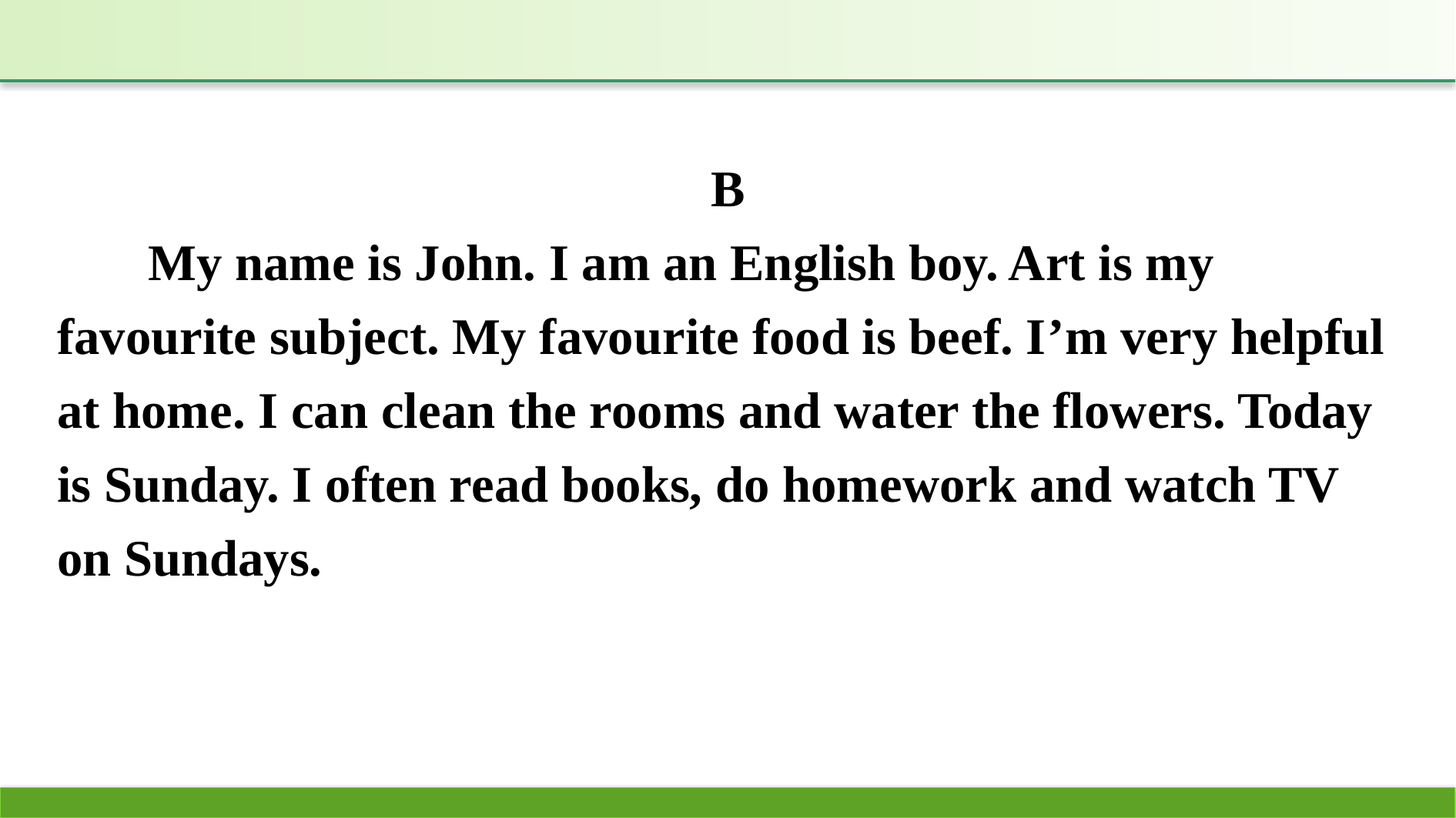

B
My name is John. I am an English boy. Art is my favourite subject. My favourite food is beef. I’m very helpful at home. I can clean the rooms and water the flowers. Today is Sunday. I often read books, do homework and watch TV on Sundays.